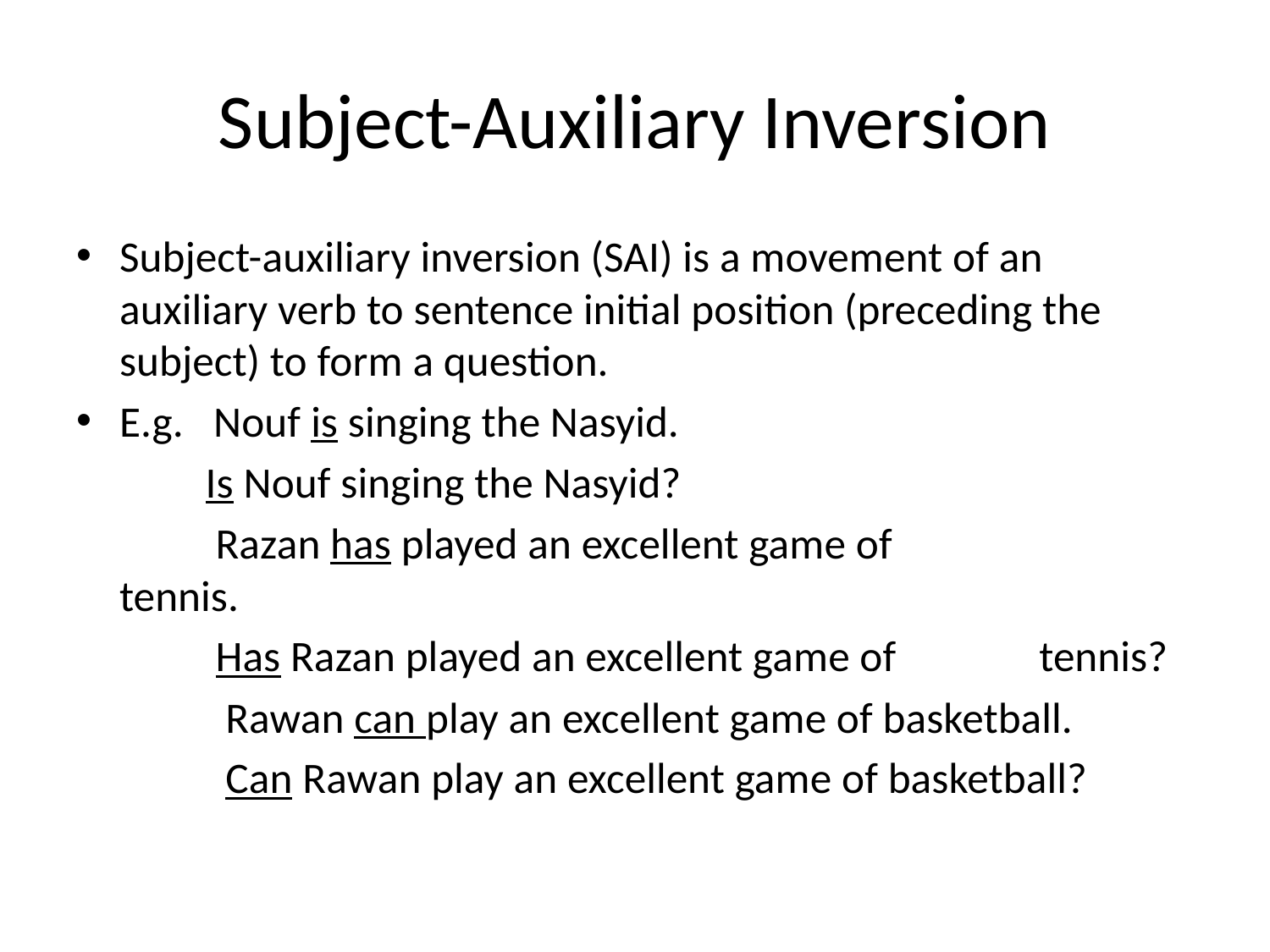

# Subject-Auxiliary Inversion
Subject-auxiliary inversion (SAI) is a movement of an auxiliary verb to sentence initial position (preceding the subject) to form a question.
E.g.   Nouf is singing the Nasyid.
             Is Nouf singing the Nasyid?
              Razan has played an excellent game of         	    	  tennis.
              Has Razan played an excellent game of 		    tennis?
               Rawan can play an excellent game of basketball.
               Can Rawan play an excellent game of basketball?